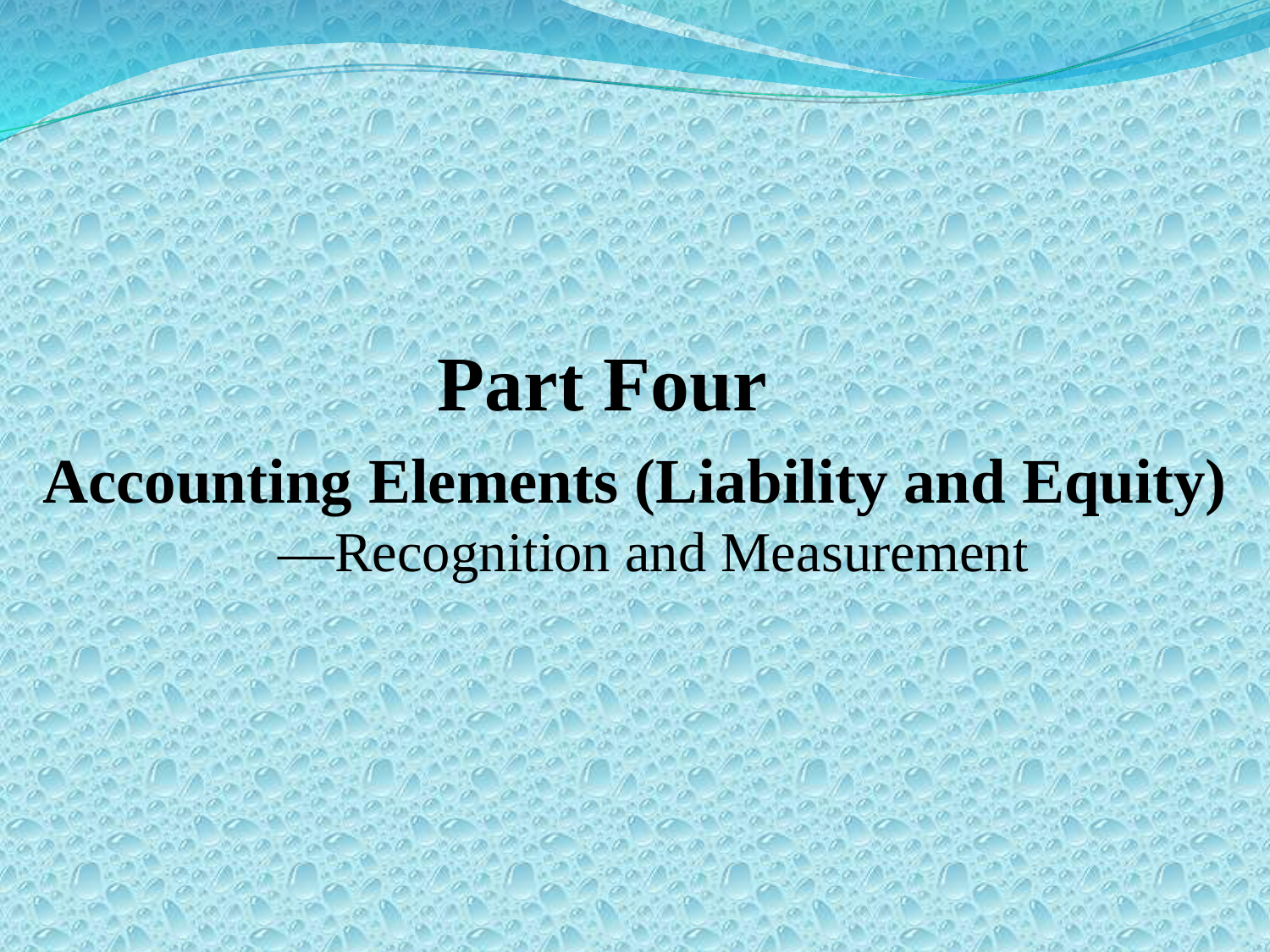

Part Four
Accounting Elements (Liability and Equity)
—Recognition and Measurement